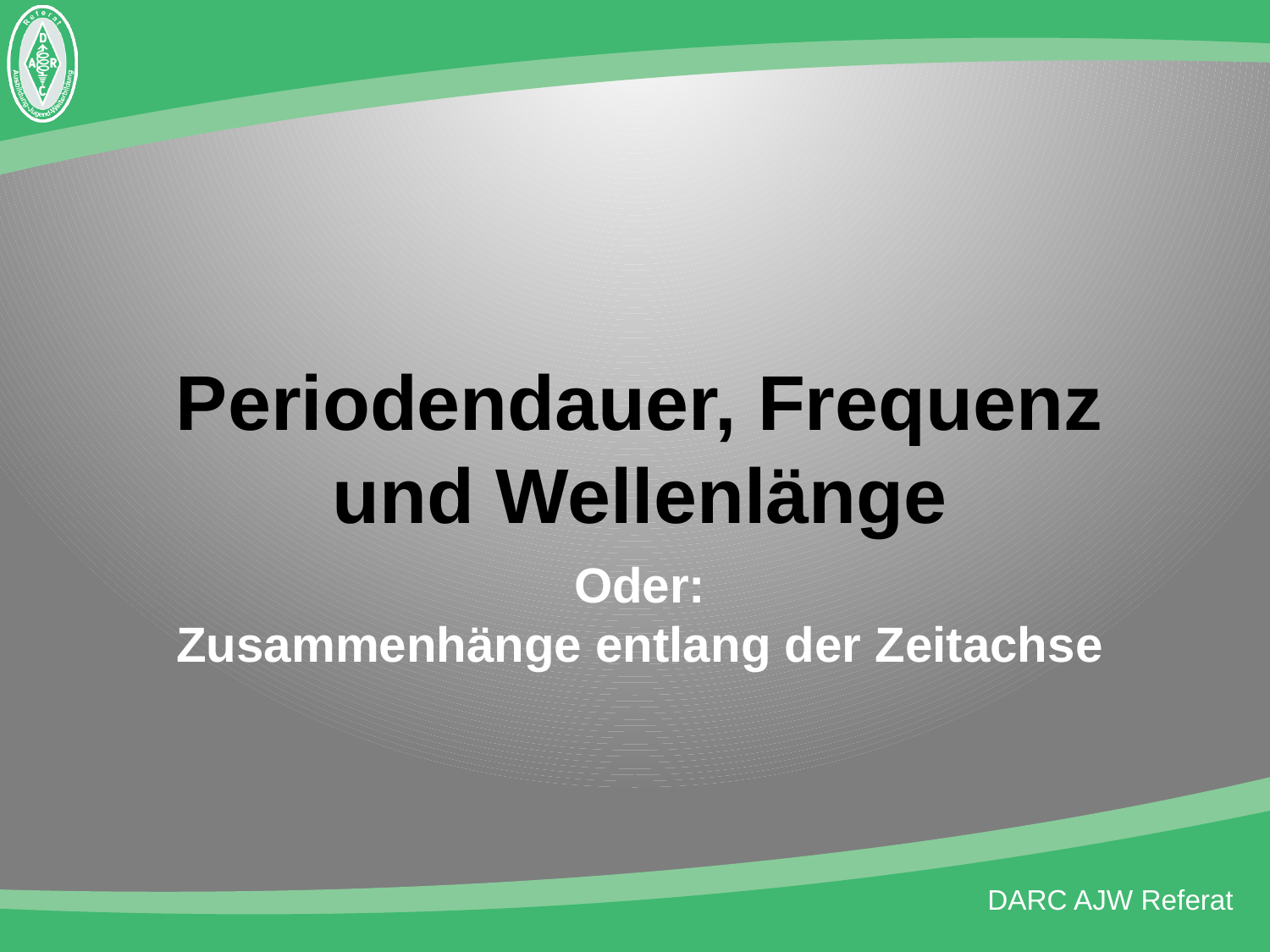

# Periodendauer, Frequenz und Wellenlänge
Oder:
Zusammenhänge entlang der Zeitachse